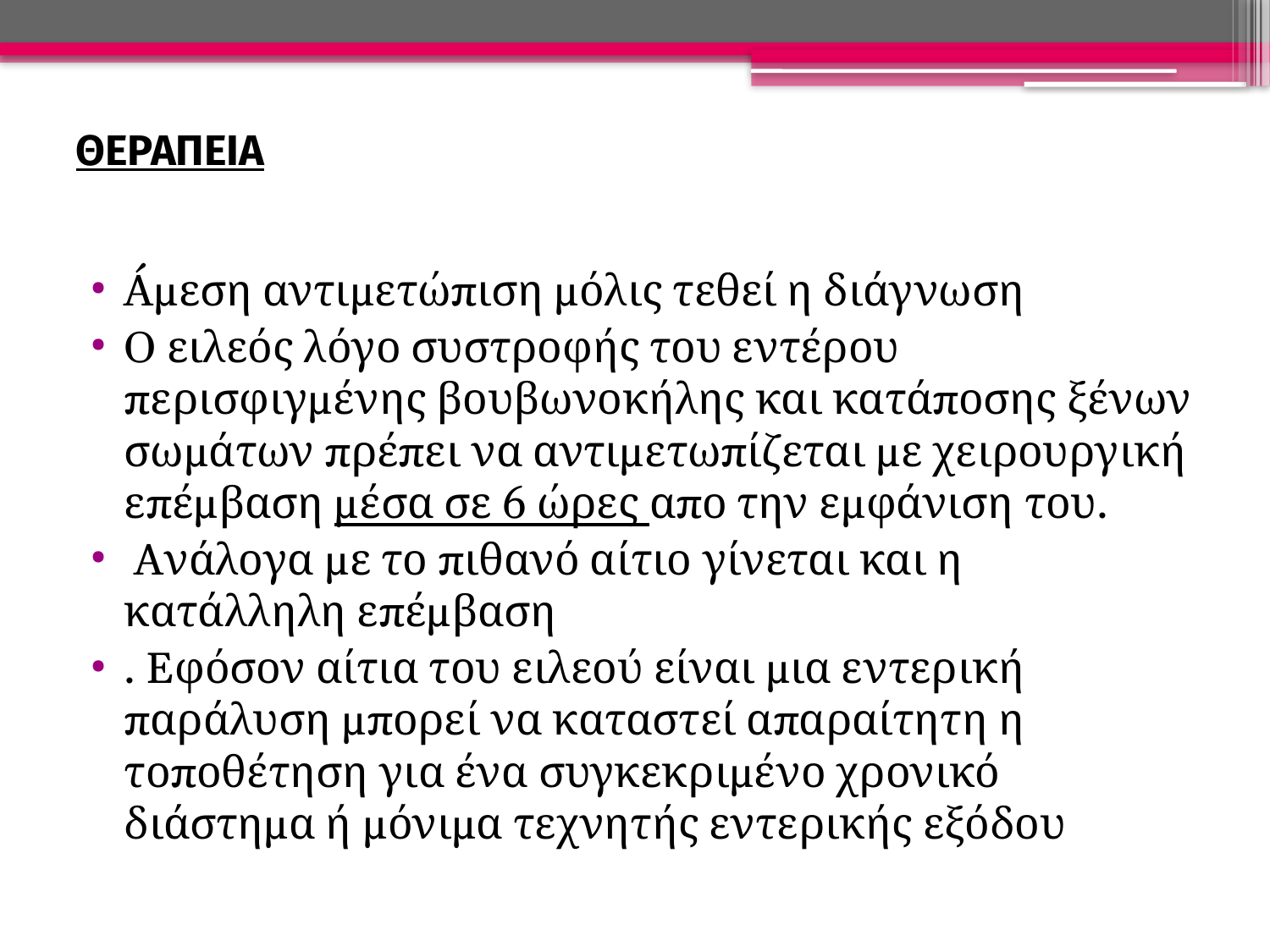

# ΘΕΡΑΠΕΙΑ
Άμεση αντιμετώπιση μόλις τεθεί η διάγνωση
Ο ειλεός λόγο συστροφής του εντέρου  περισφιγμένης βουβωνοκήλης και κατάποσης ξένων σωμάτων πρέπει να αντιμετωπίζεται με χειρουργική επέμβαση μέσα σε 6 ώρες απο την εμφάνιση του.
 Ανάλογα με το πιθανό αίτιο γίνεται και η κατάλληλη επέμβαση
. Εφόσον αίτια του ειλεού είναι μια εντερική παράλυση μπορεί να καταστεί απαραίτητη η τοποθέτηση για ένα συγκεκριμένο χρονικό διάστημα ή μόνιμα τεχνητής εντερικής εξόδου